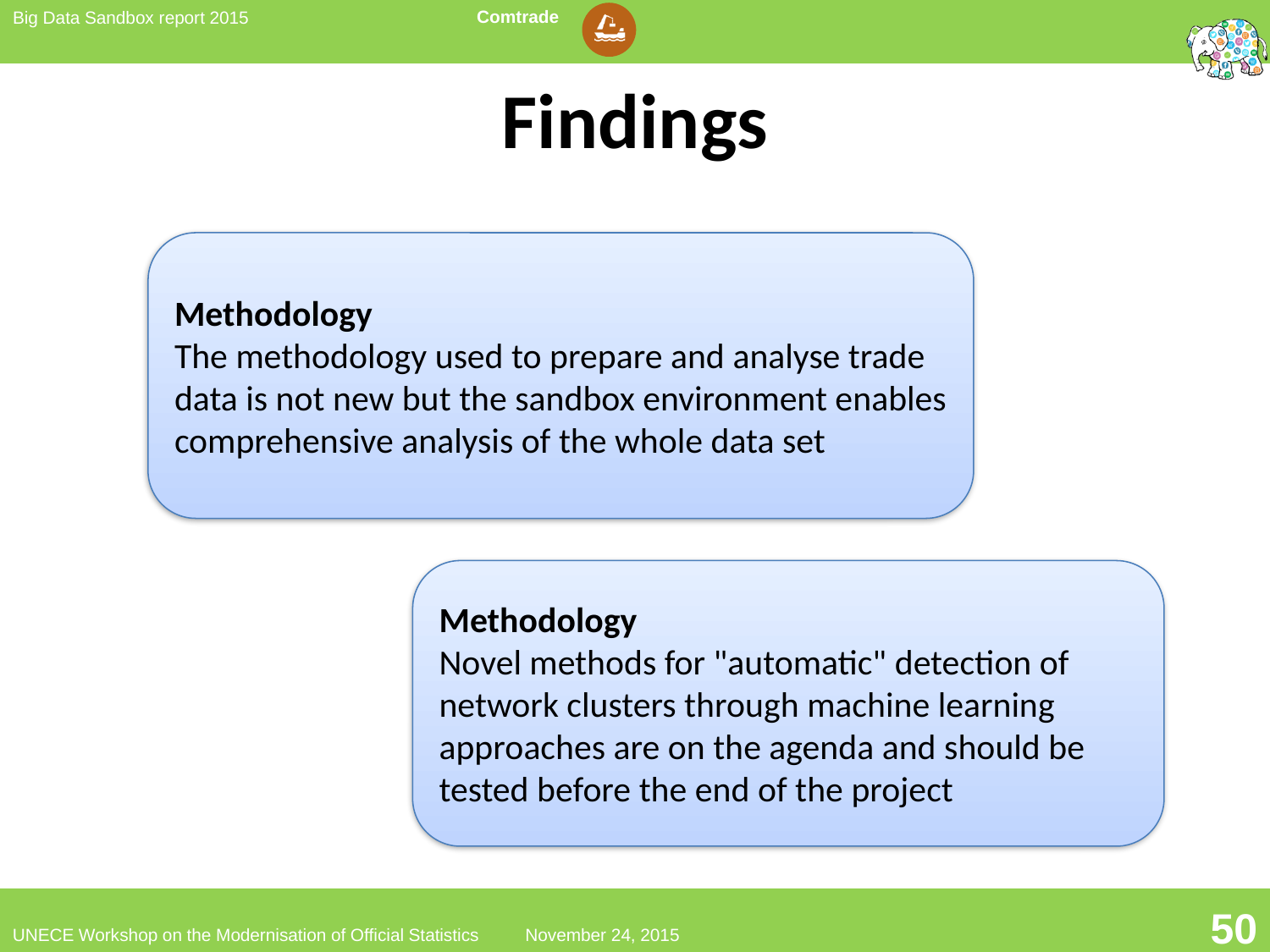

# Findings
Methodology
The methodology used to prepare and analyse trade data is not new but the sandbox environment enables comprehensive analysis of the whole data set
3
Methodology
Novel methods for "automatic" detection of network clusters through machine learning approaches are on the agenda and should be tested before the end of the project
50